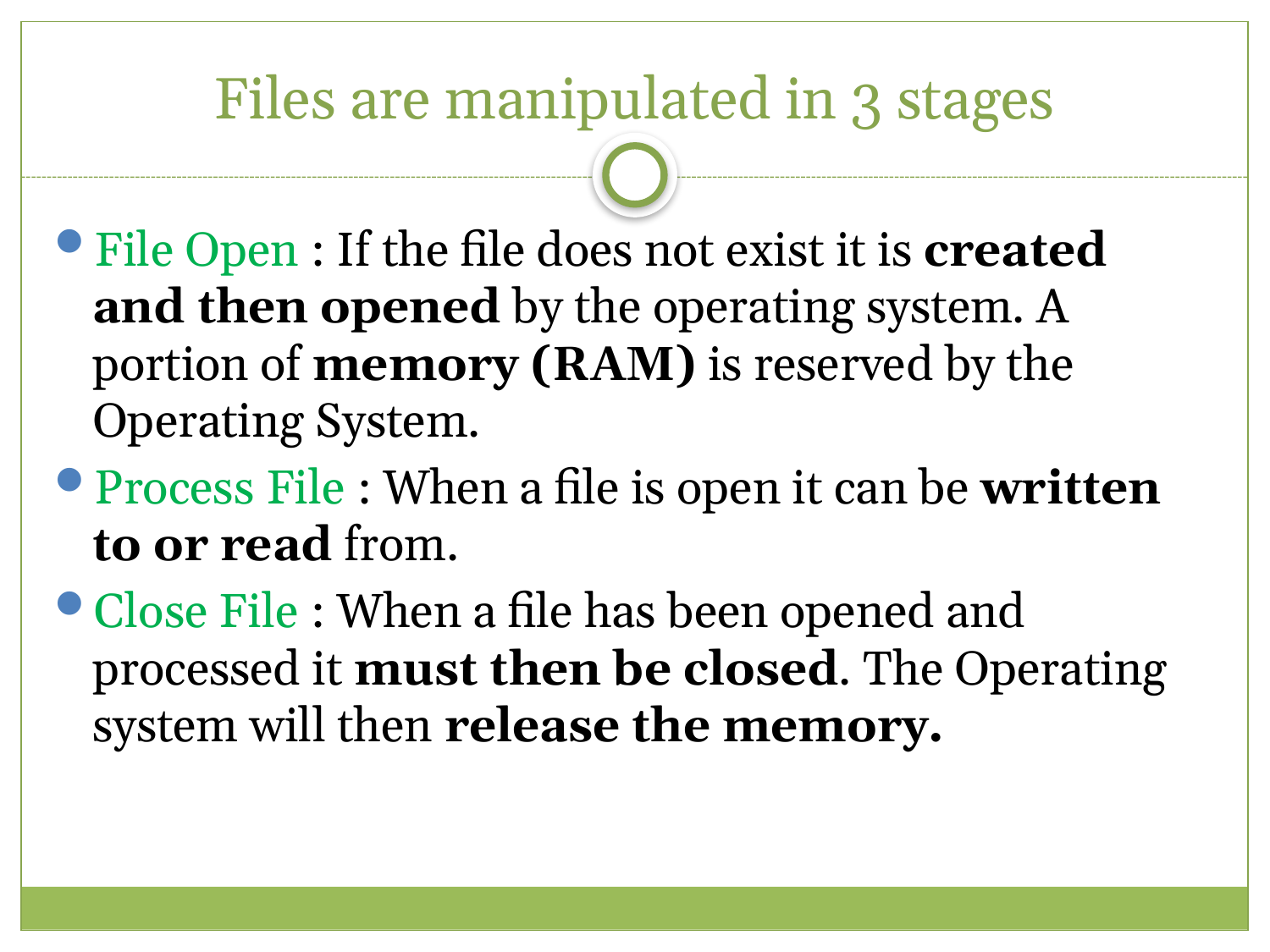

# Files are manipulated in 3 stages
File Open : If the file does not exist it is created and then opened by the operating system. A portion of memory (RAM) is reserved by the Operating System.
Process File : When a file is open it can be written to or read from.
Close File : When a file has been opened and processed it must then be closed. The Operating system will then release the memory.